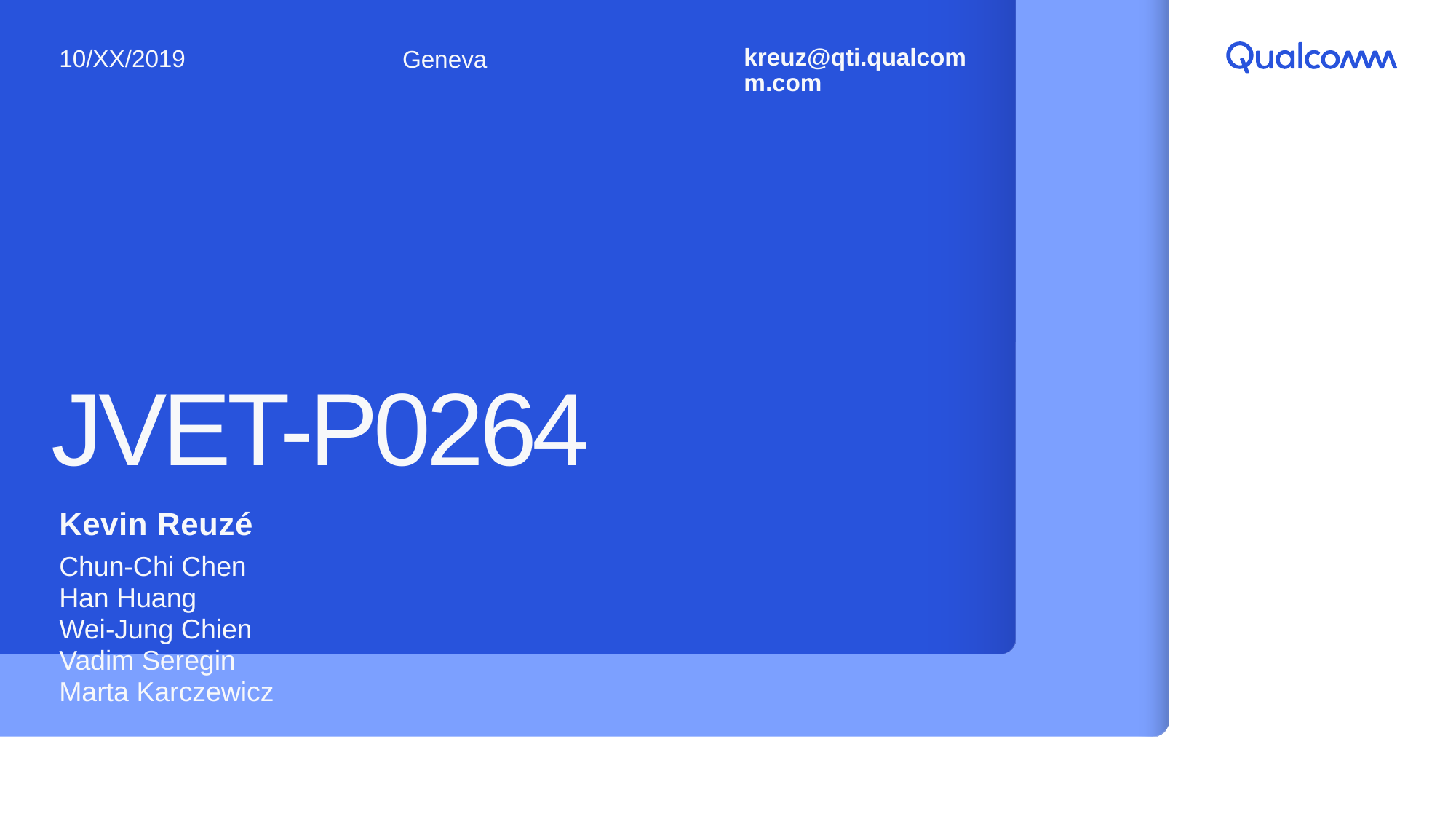

kreuz@qti.qualcomm.com
10/XX/2019
Geneva
# JVET-P0264
Kevin Reuzé
Chun-Chi Chen
Han Huang
Wei-Jung Chien
Vadim Seregin
Marta Karczewicz